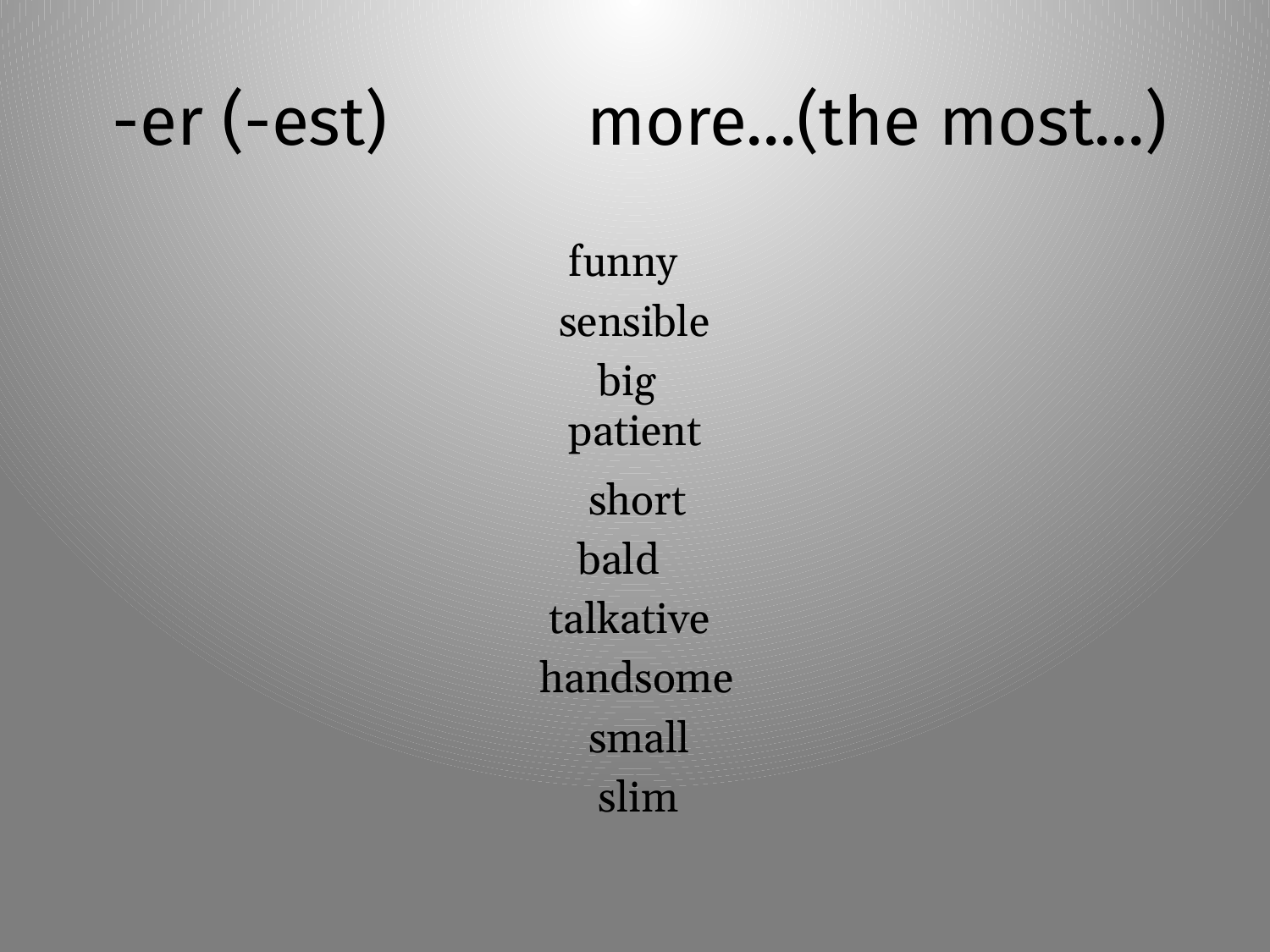

# -er (-est)           more…(the most…)

funny
sensible
big
patient
short
bald
talkative
handsome
small
slim